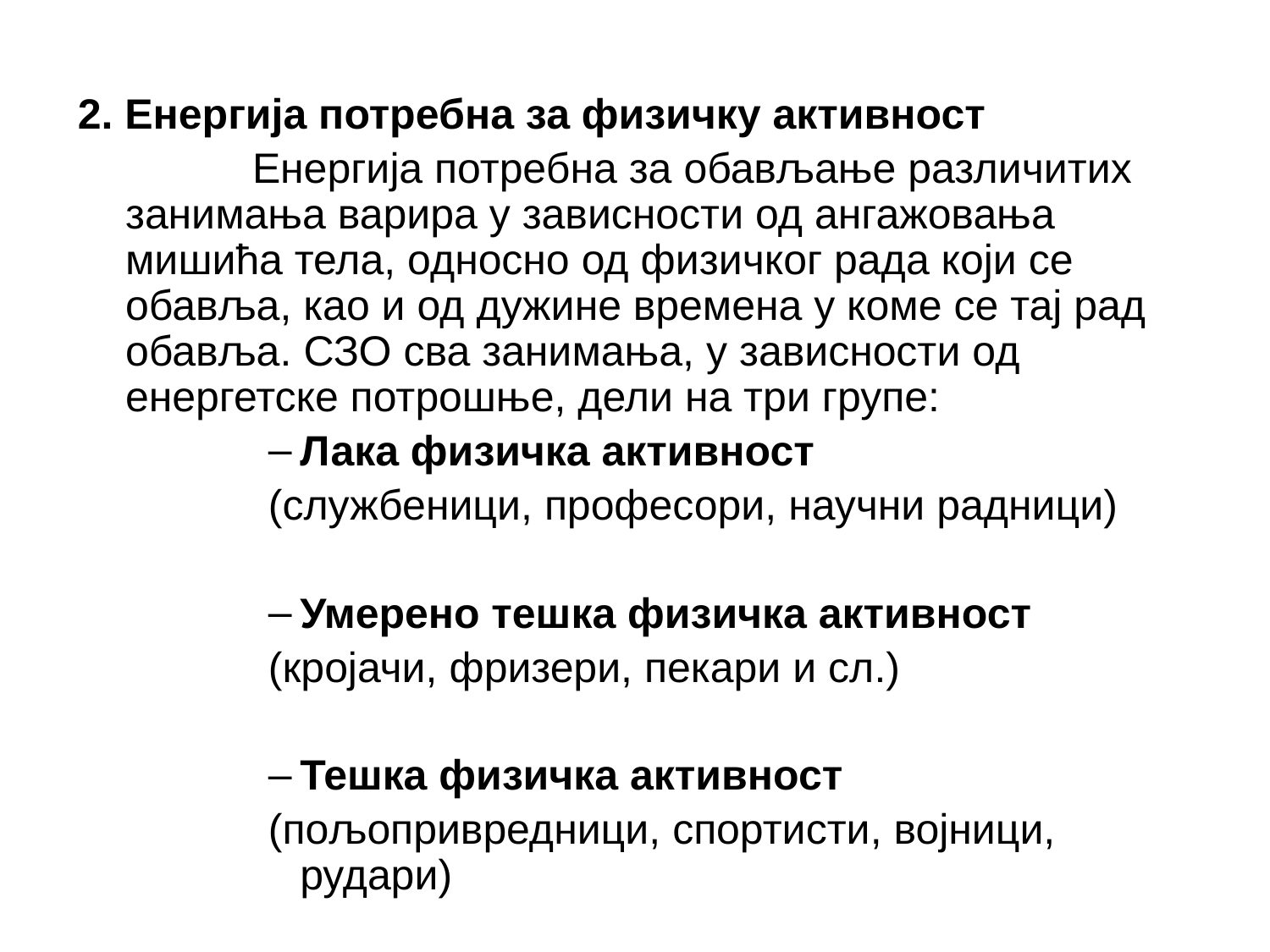

2. Енергија потребна за физичку активност
		Енергија потребна за обављање различитих занимања варира у зависности од ангажовања мишића тела, односно од физичког рада који се обавља, као и од дужине времена у коме се тај рад обавља. СЗО сва занимања, у зависности од енергетске потрошње, дели на три групе:
Лака физичка активност
(службеници, професори, научни радници)

Умерено тешка физичка активност
(кројачи, фризери, пекари и сл.)

Тешка физичка активност
(пољопривредници, спортисти, војници, рудари)